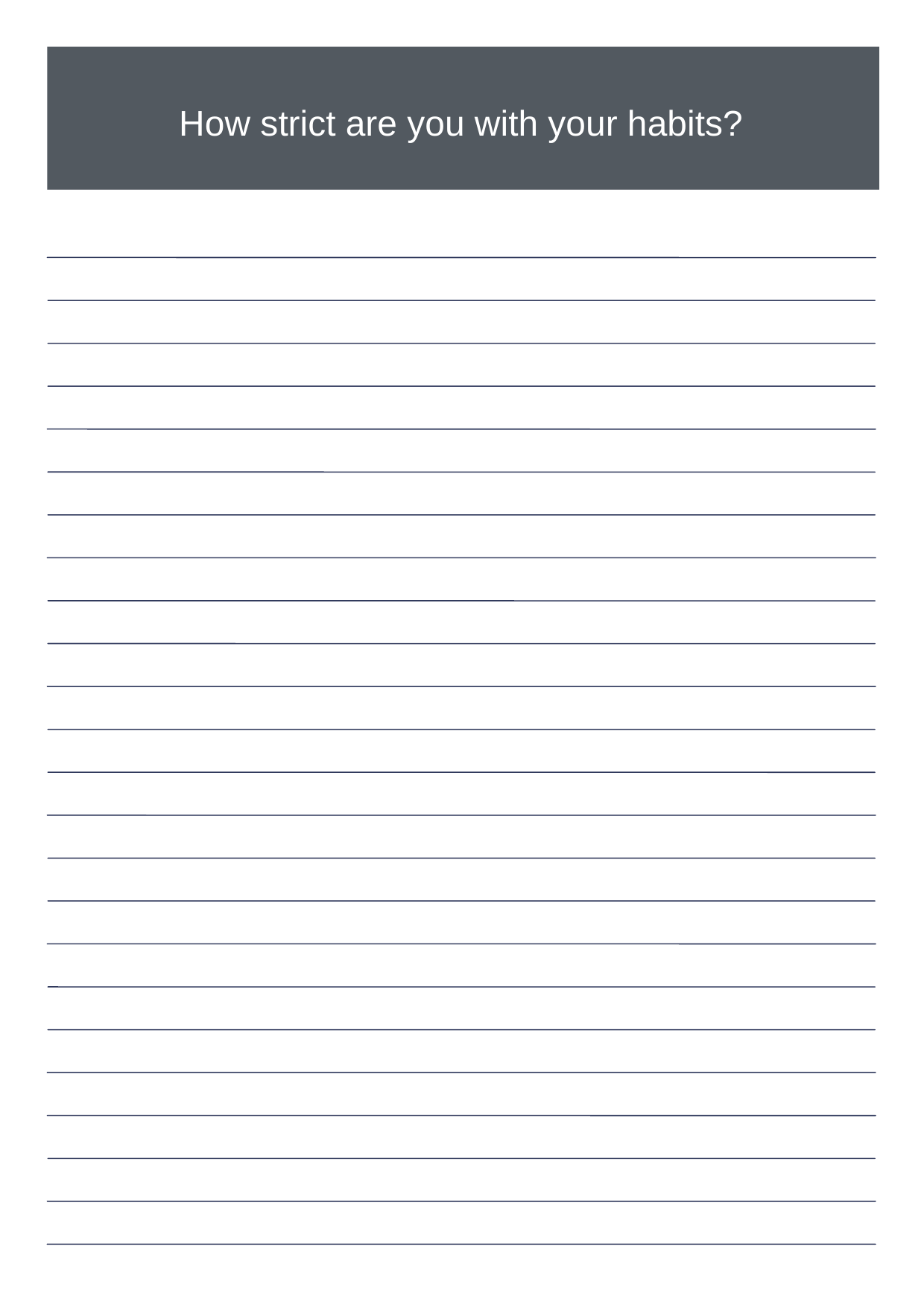

How strict are you with your habits?